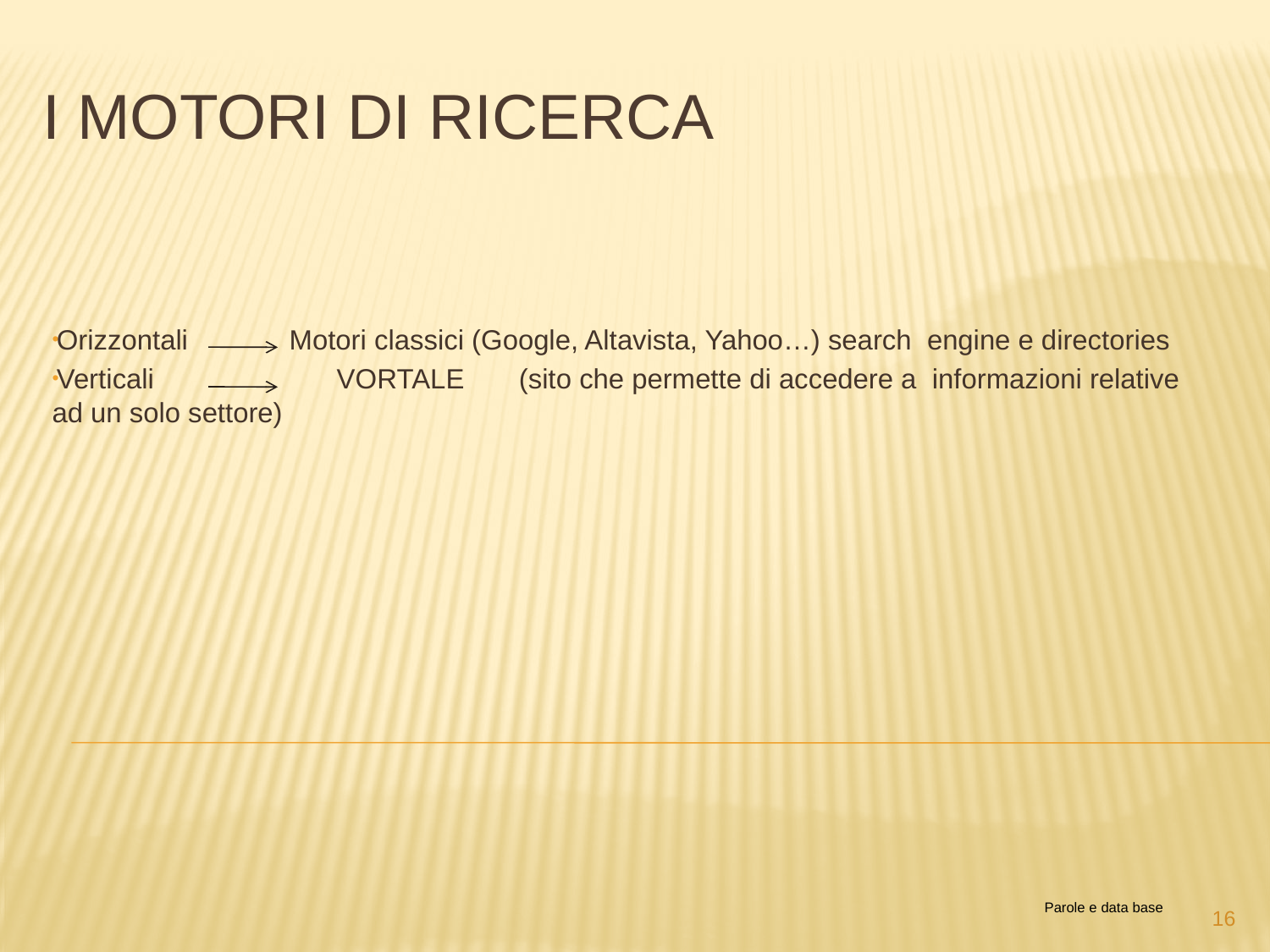

# I motori di ricerca
Orizzontali             Motori classici (Google, Altavista, Yahoo…) search  engine e directories
Verticali 	               VORTALE       (sito che permette di accedere a  informazioni relative ad un solo settore)
Parole e data base
16